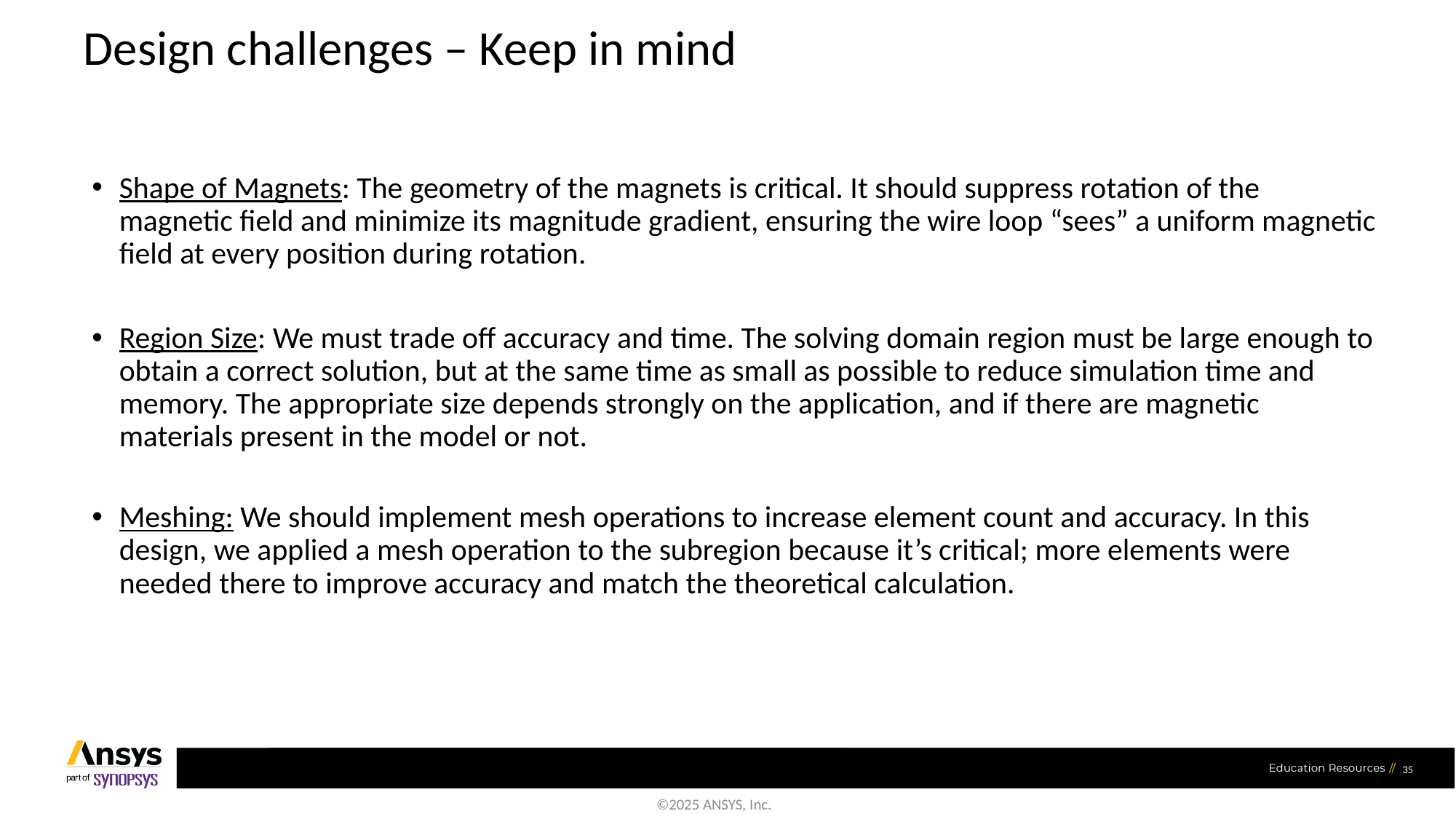

# Design challenges – Keep in mind
Shape of Magnets: The geometry of the magnets is critical. It should suppress rotation of the magnetic field and minimize its magnitude gradient, ensuring the wire loop “sees” a uniform magnetic field at every position during rotation.
Region Size: We must trade off accuracy and time. The solving domain region must be large enough to obtain a correct solution, but at the same time as small as possible to reduce simulation time and memory. The appropriate size depends strongly on the application, and if there are magnetic materials present in the model or not.
Meshing: We should implement mesh operations to increase element count and accuracy. In this design, we applied a mesh operation to the subregion because it’s critical; more elements were needed there to improve accuracy and match the theoretical calculation.
35